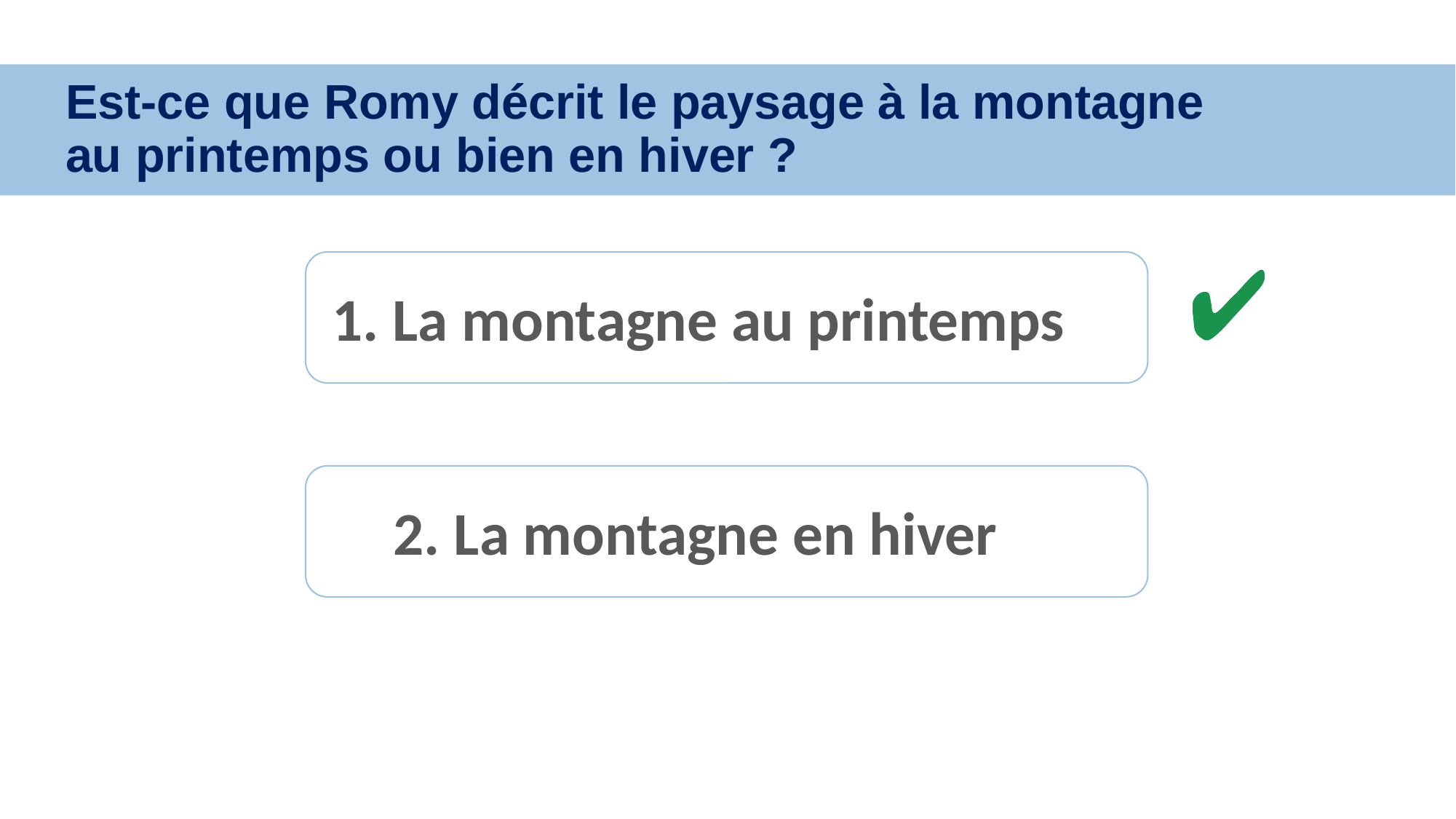

Est-ce que Romy décrit le paysage à la montagne au printemps ou bien en hiver ?

1. La montagne au printemps

2. La montagne en hiver